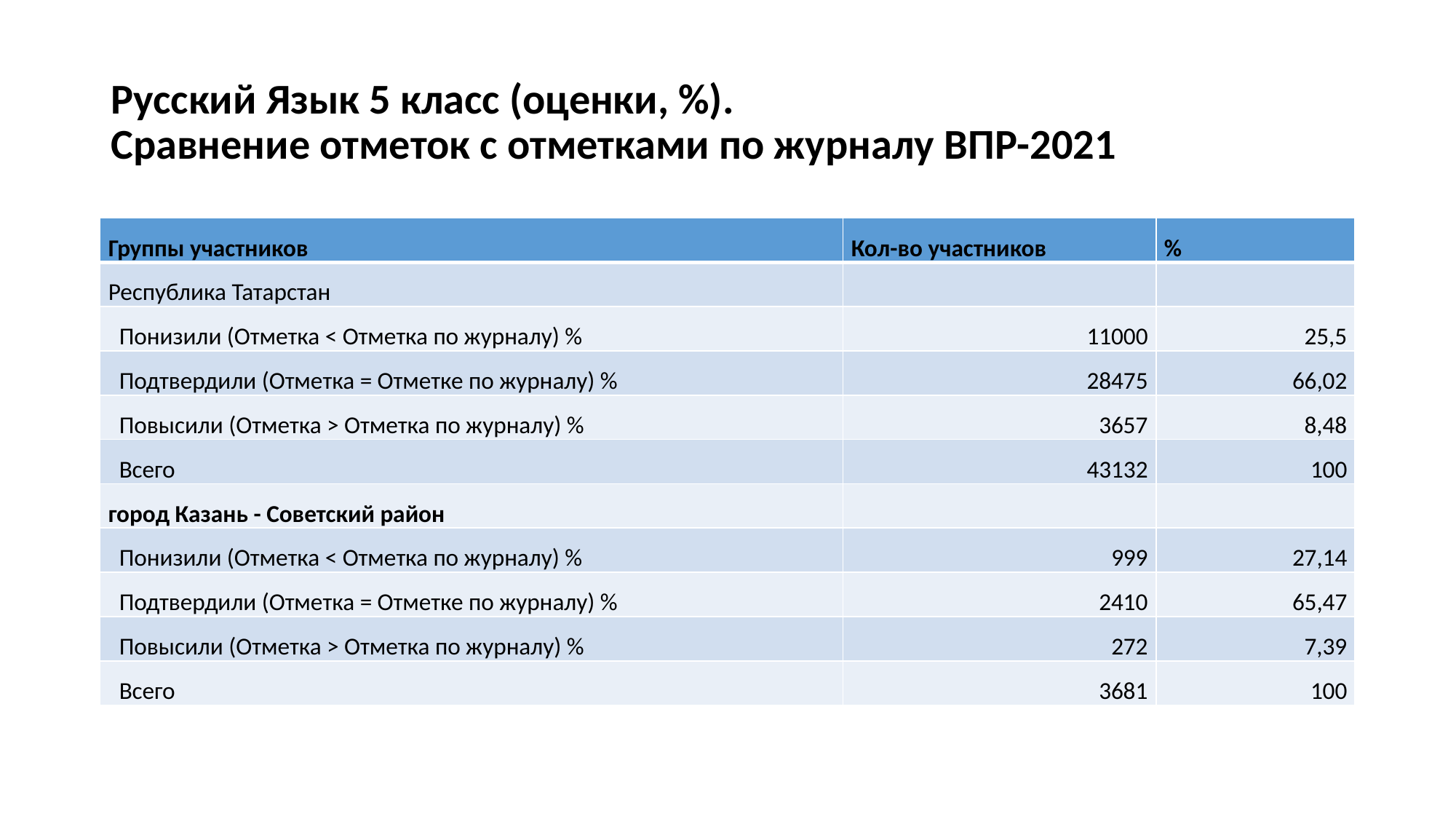

# Русский Язык 5 класс (оценки, %). Сравнение отметок с отметками по журналу ВПР-2021
| Группы участников | Кол-во участников | % |
| --- | --- | --- |
| Республика Татарстан |  |  |
| Понизили (Отметка < Отметка по журналу) % | 11000 | 25,5 |
| Подтвердили (Отметка = Отметке по журналу) % | 28475 | 66,02 |
| Повысили (Отметка > Отметка по журналу) % | 3657 | 8,48 |
| Всего | 43132 | 100 |
| город Казань - Советский район |  |  |
| Понизили (Отметка < Отметка по журналу) % | 999 | 27,14 |
| Подтвердили (Отметка = Отметке по журналу) % | 2410 | 65,47 |
| Повысили (Отметка > Отметка по журналу) % | 272 | 7,39 |
| Всего | 3681 | 100 |